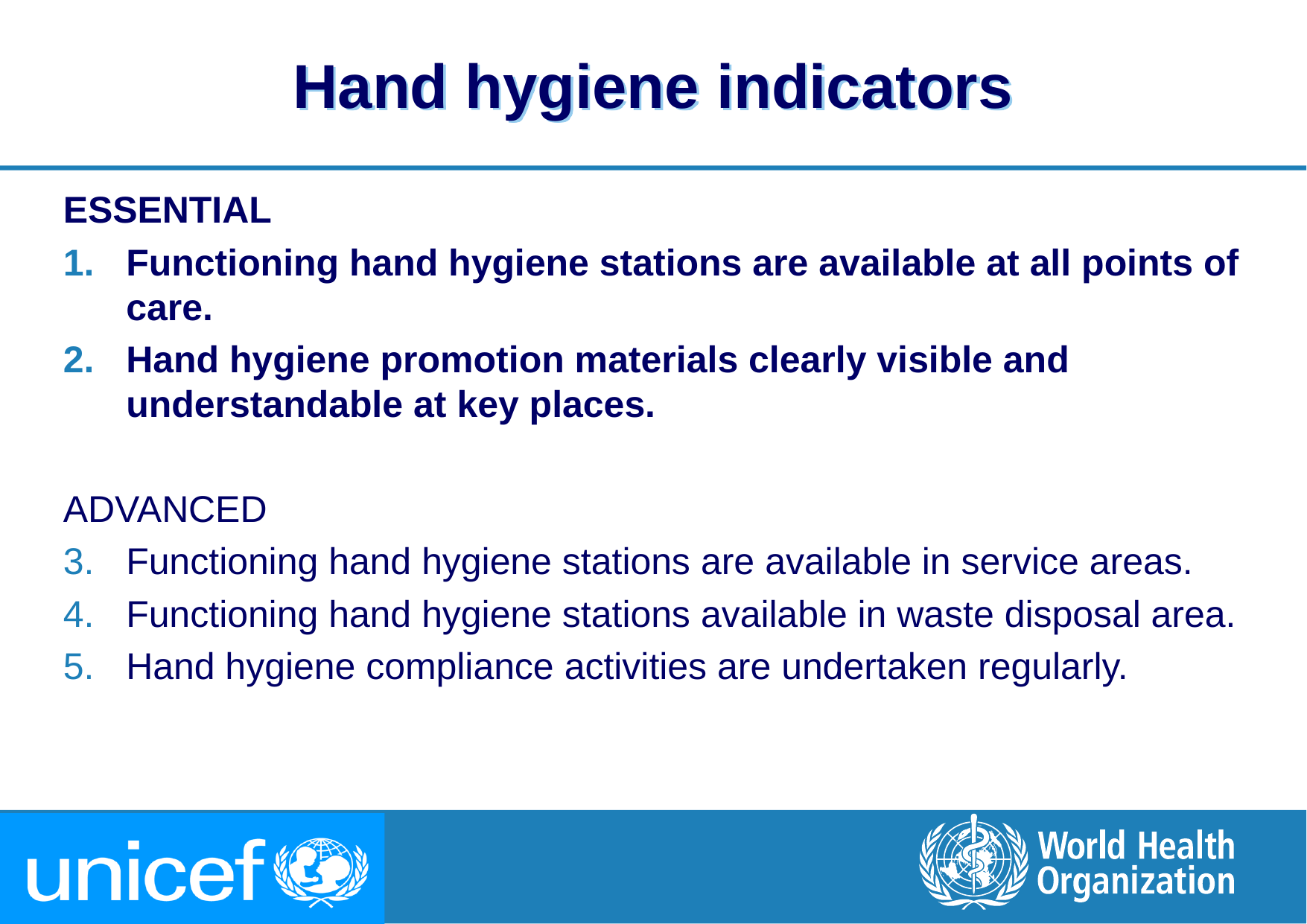

# Hand hygiene indicators
ESSENTIAL
Functioning hand hygiene stations are available at all points of care.
Hand hygiene promotion materials clearly visible and understandable at key places.

ADVANCED
Functioning hand hygiene stations are available in service areas.
Functioning hand hygiene stations available in waste disposal area.
Hand hygiene compliance activities are undertaken regularly.